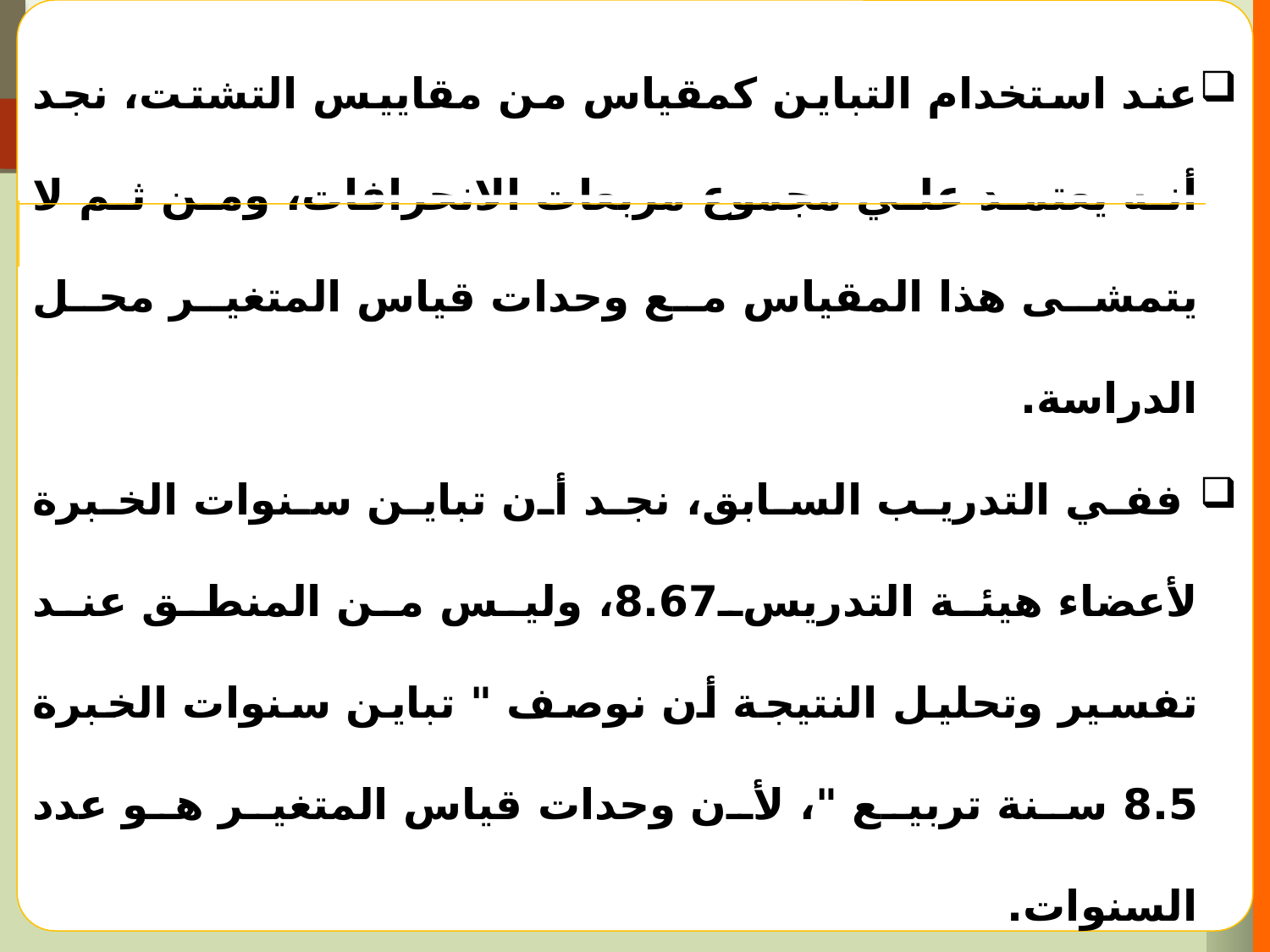

عند استخدام التباين كمقياس من مقاييس التشتت، نجد أنه يعتمد علي مجموع مربعات الانحرافات، ومن ثم لا يتمشى هذا المقياس مع وحدات قياس المتغير محل الدراسة.
 ففي التدريب السابق، نجد أن تباين سنوات الخبرة لأعضاء هيئة التدريس8.67، وليس من المنطق عند تفسير وتحليل النتيجة أن نوصف " تباين سنوات الخبرة 8.5 سنة تربيع "، لأن وحدات قياس المتغير هو عدد السنوات.
 من أجل ذلك لجأ الإحصائيين إلى مقياس منطقي يأخذ في الاعتبار الجذر التربيعي للتباين ،  لكي يناسب وحدات قياس المتغير، وهذا المقياس هو الانحراف المعياري.
إذاً الانحراف المعياري ، هو الجذر التربيعي الموجب للتباين